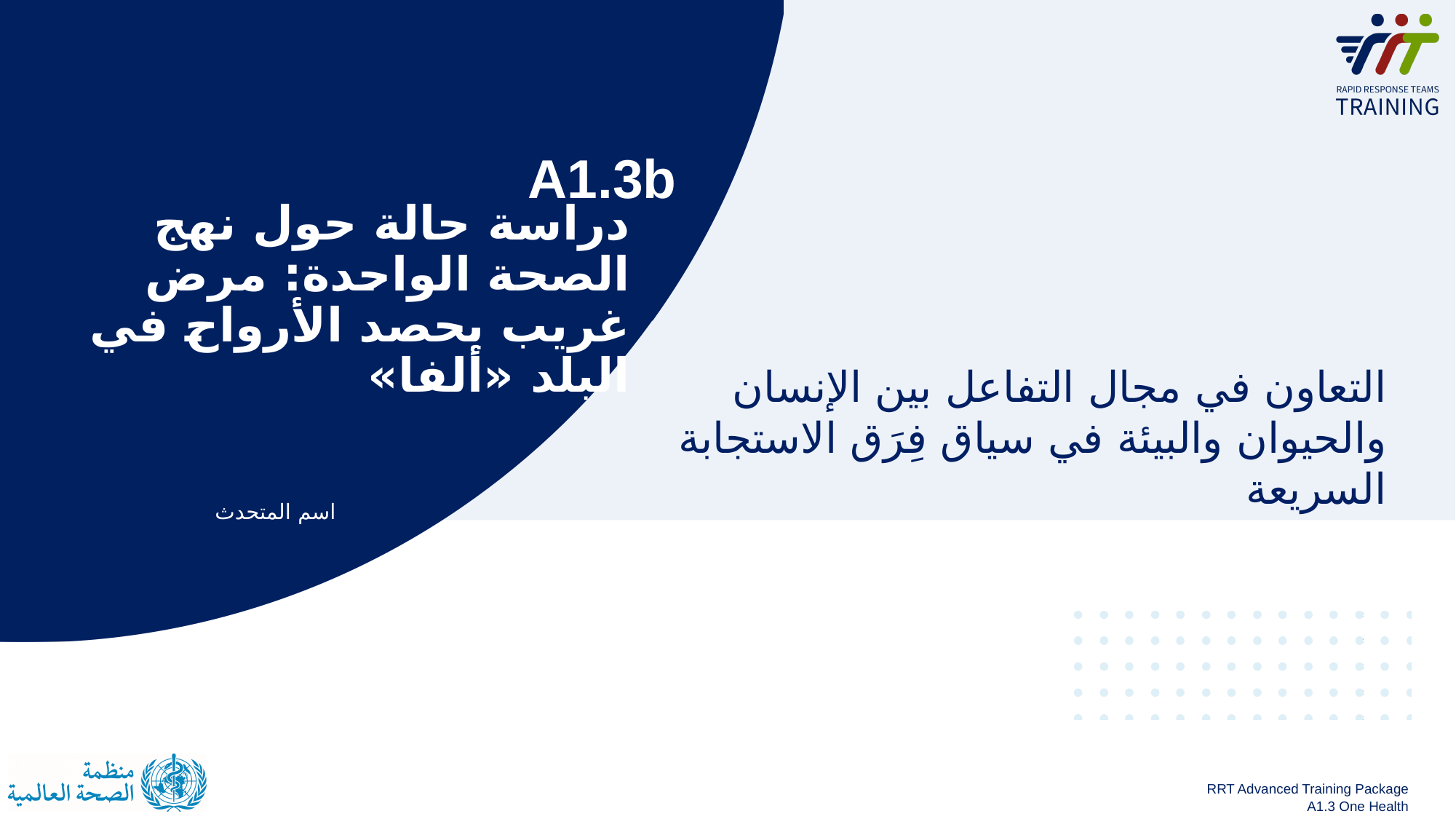

A1.3b
# دراسة حالة حول نهج الصحة الواحدة: مرض غريب يحصد الأرواح في البلد «ألفا»

التعاون في مجال التفاعل بين الإنسان والحيوان والبيئة في سياق فِرَق الاستجابة السريعة
اسم المتحدث